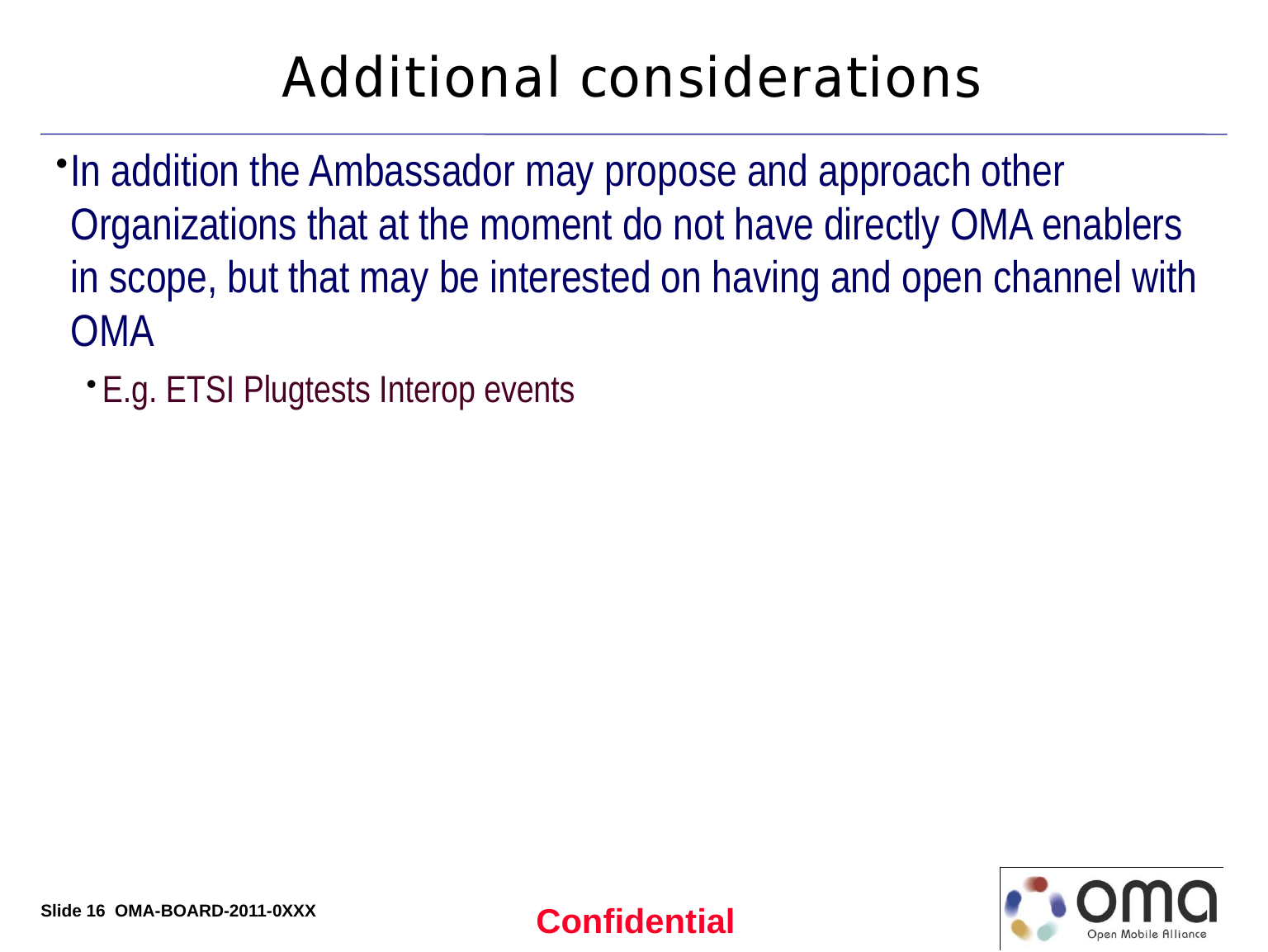

# Additional considerations
In addition the Ambassador may propose and approach other Organizations that at the moment do not have directly OMA enablers in scope, but that may be interested on having and open channel with OMA
E.g. ETSI Plugtests Interop events